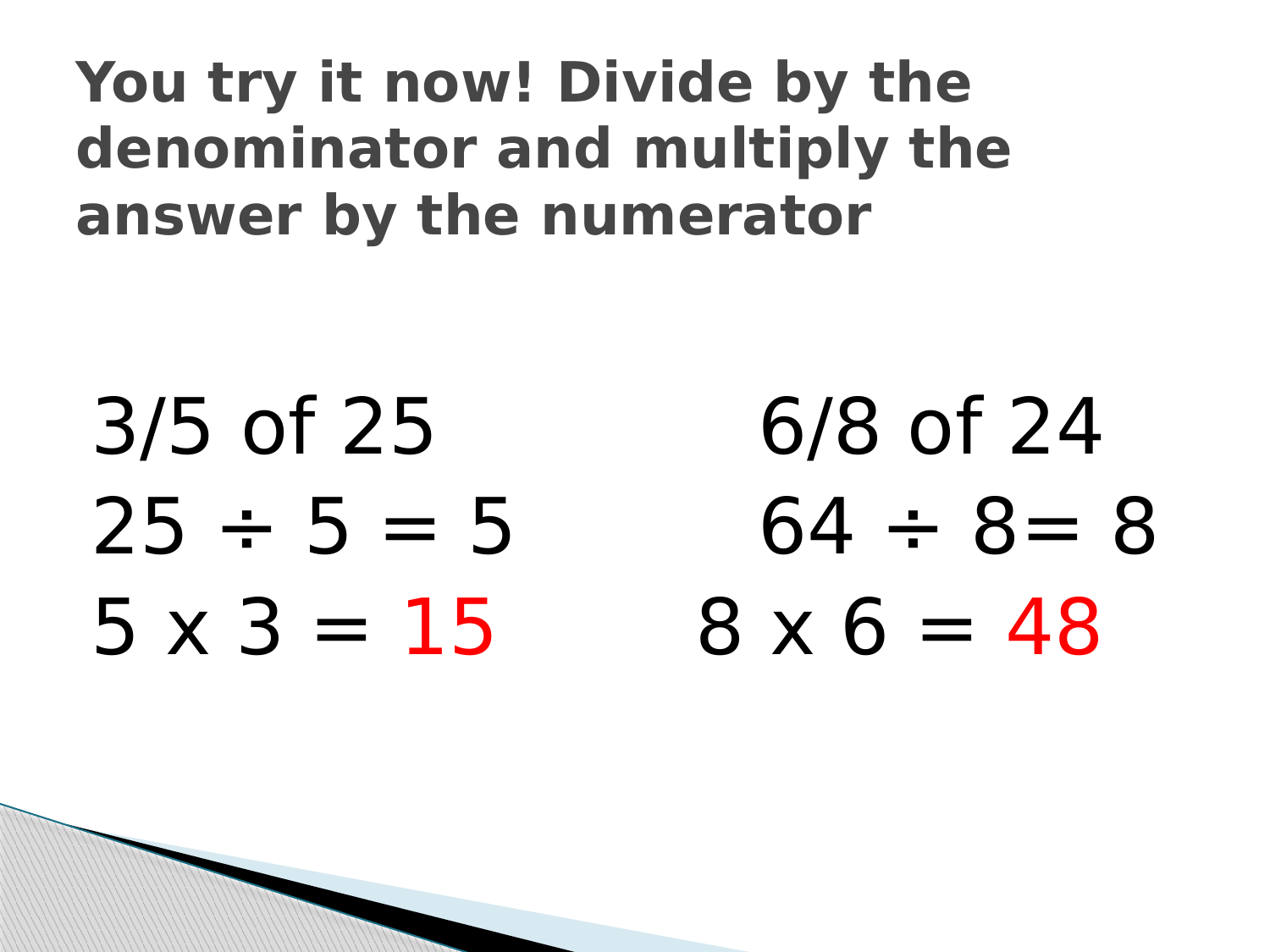

# You try it now! Divide by the denominator and multiply the answer by the numerator
3/5 of 25		     6/8 of 24
25 ÷ 5 = 5	     64 ÷ 8= 8
5 x 3 = 15        8 x 6 = 48